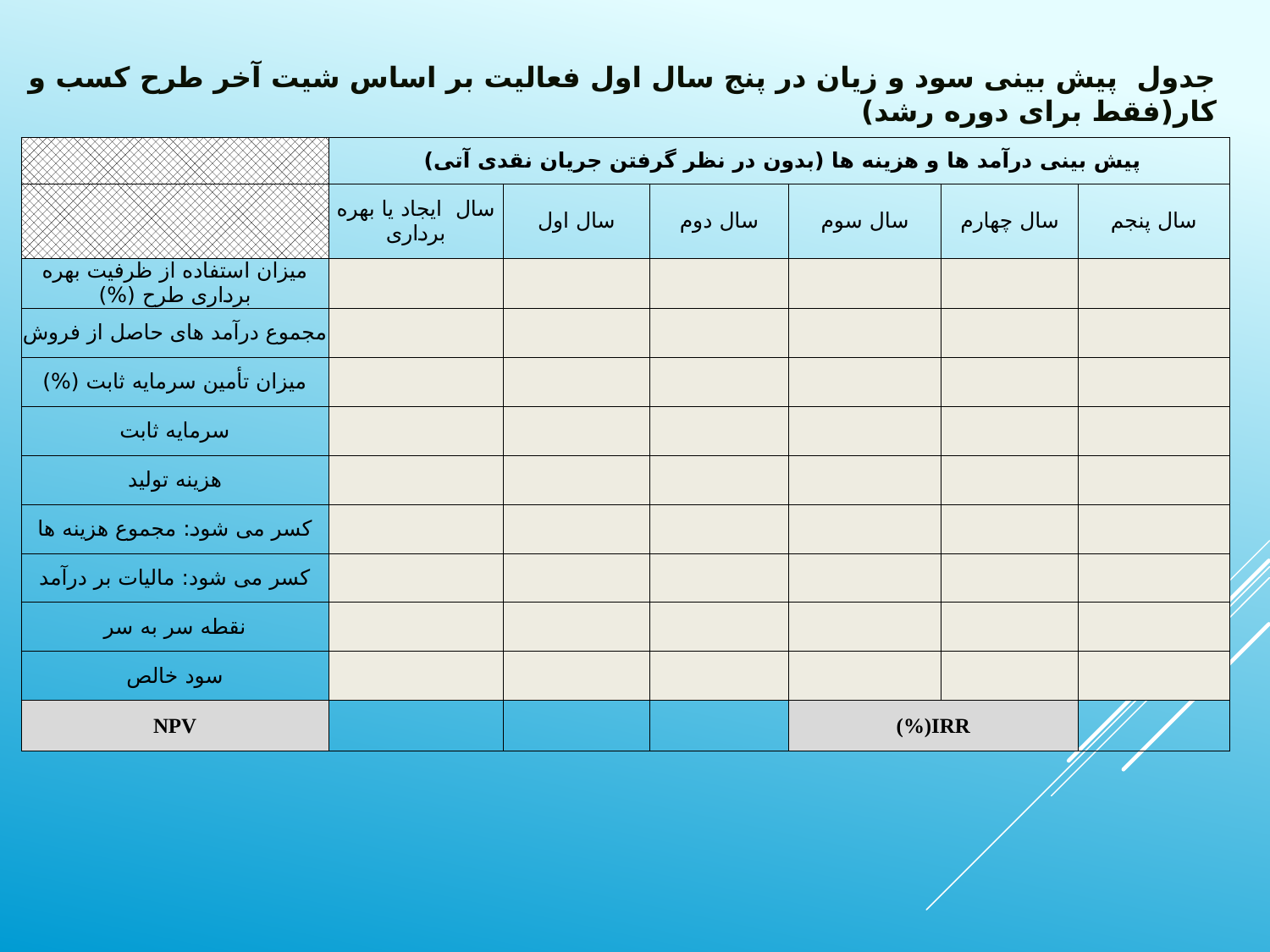

جدول  پیش بینی سود و زیان در پنج سال اول فعالیت بر اساس شیت آخر طرح کسب و کار(فقط برای دوره رشد)
|  | پیش بینی درآمد ها و هزینه ها (بدون در نظر گرفتن جریان نقدی آتی) |  |  |  |  |  |
| --- | --- | --- | --- | --- | --- | --- |
|  | سال ایجاد یا بهره برداری | سال اول | سال دوم | سال سوم | سال چهارم | سال پنجم |
| میزان استفاده از ظرفیت بهره برداری طرح (%) |  |  |  |  |  |  |
| مجموع درآمد های حاصل از فروش |  |  |  |  |  |  |
| میزان تأمین سرمایه ثابت (%) |  |  |  |  |  |  |
| سرمایه ثابت |  |  |  |  |  |  |
| هزینه تولید |  |  |  |  |  |  |
| کسر می شود: مجموع هزینه ها |  |  |  |  |  |  |
| کسر می شود: مالیات بر درآمد |  |  |  |  |  |  |
| نقطه سر به سر |  |  |  |  |  |  |
| سود خالص |  |  |  |  |  |  |
| NPV |  |  |  | IRR(%) |  |  |